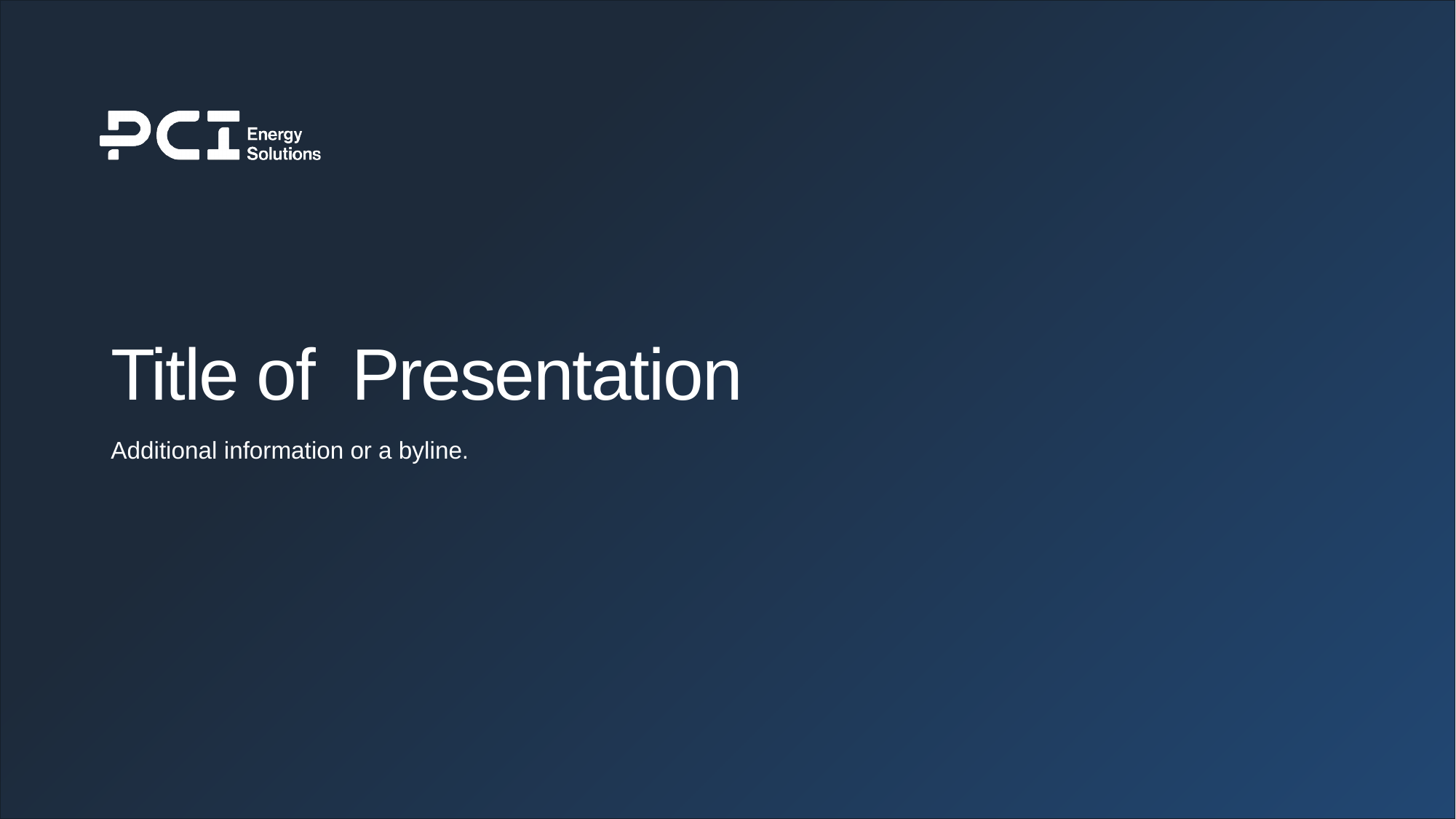

# Title of  Presentation
Additional information or a byline.